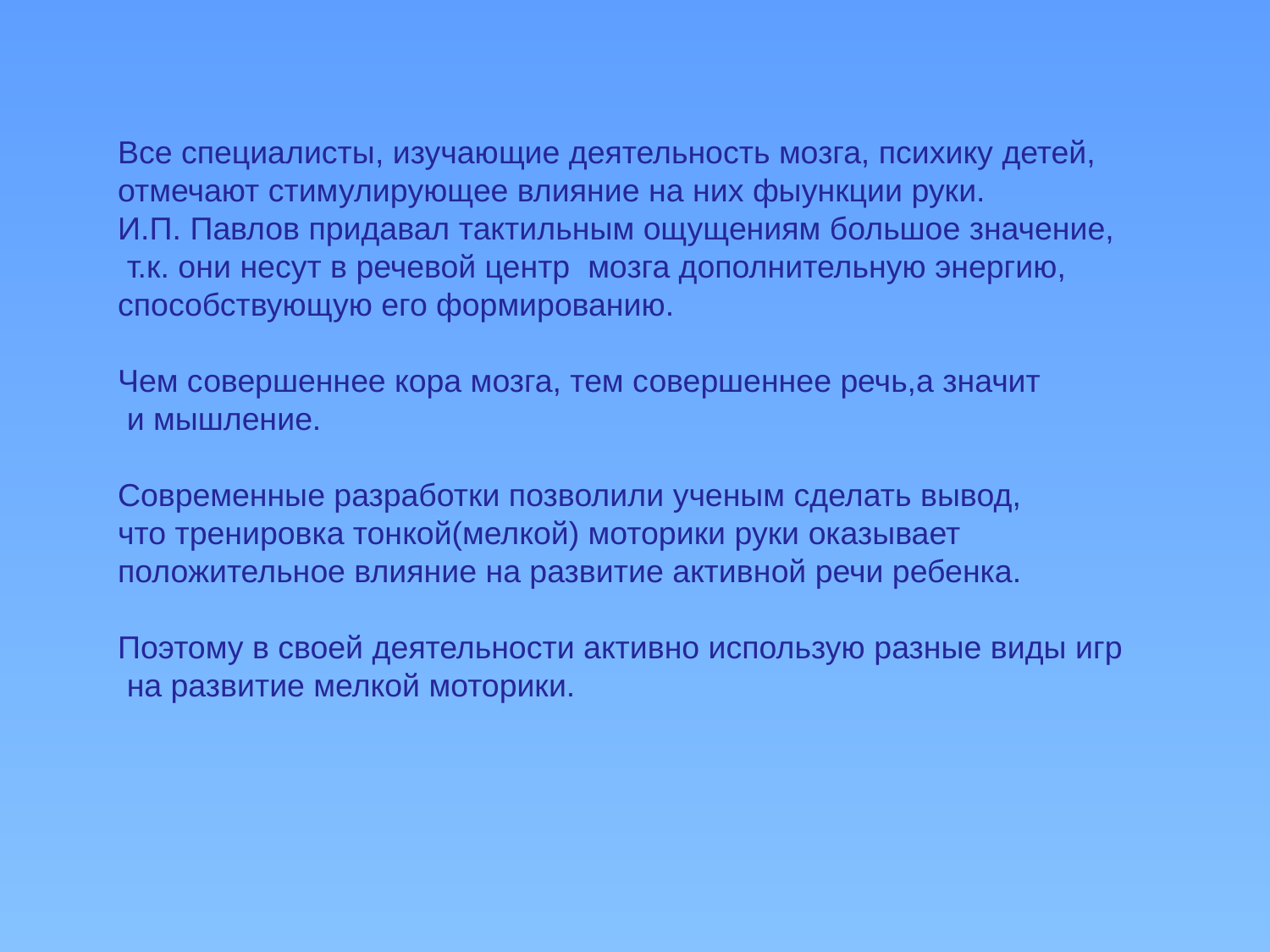

Все специалисты, изучающие деятельность мозга, психику детей,
отмечают стимулирующее влияние на них фыункции руки.
И.П. Павлов придавал тактильным ощущениям большое значение,
 т.к. они несут в речевой центр  мозга дополнительную энергию,
способствующую его формированию.

Чем совершеннее кора мозга, тем совершеннее речь,а значит
 и мышление.

Современные разработки позволили ученым сделать вывод,
что тренировка тонкой(мелкой) моторики руки оказывает
положительное влияние на развитие активной речи ребенка.

Поэтому в своей деятельности активно использую разные виды игр
 на развитие мелкой моторики.